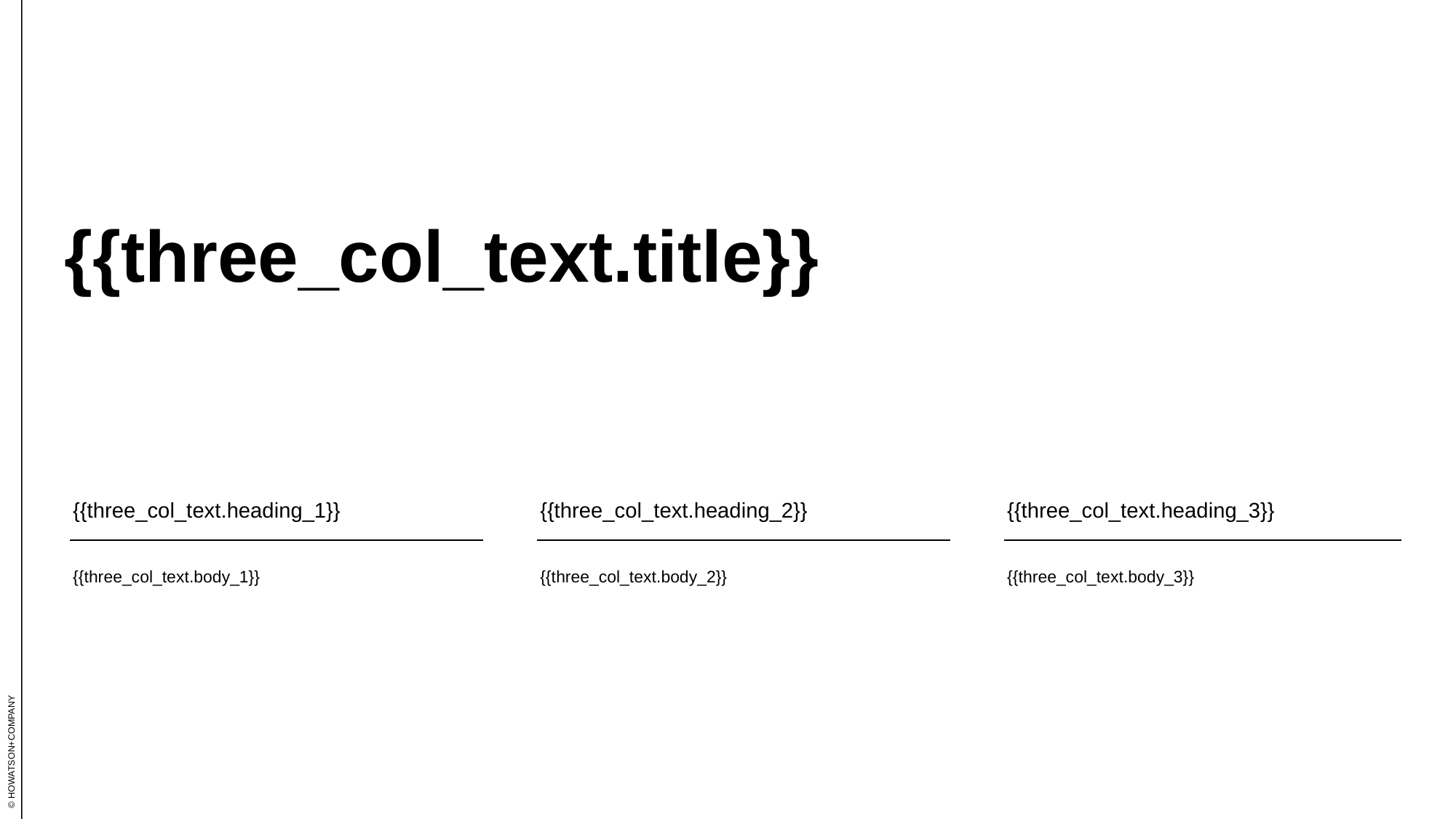

{{three_col_text.title}}
{{three_col_text.heading_1}}
{{three_col_text.heading_2}}
{{three_col_text.heading_3}}
{{three_col_text.body_1}}
{{three_col_text.body_2}}
{{three_col_text.body_3}}